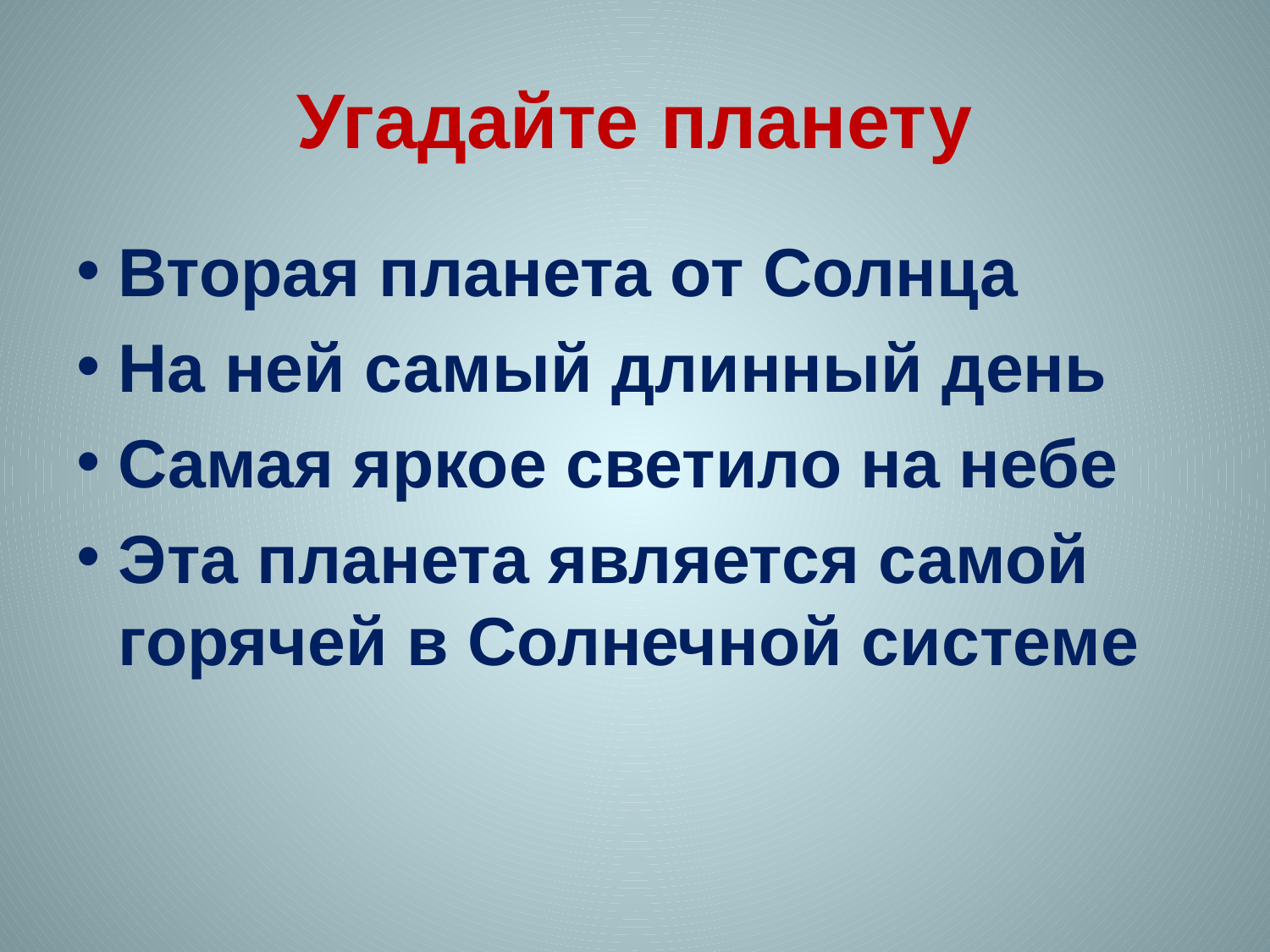

# Угадайте планету
Вторая планета от Солнца
На ней самый длинный день
Самая яркое светило на небе
Эта планета является самой горячей в Солнечной системе